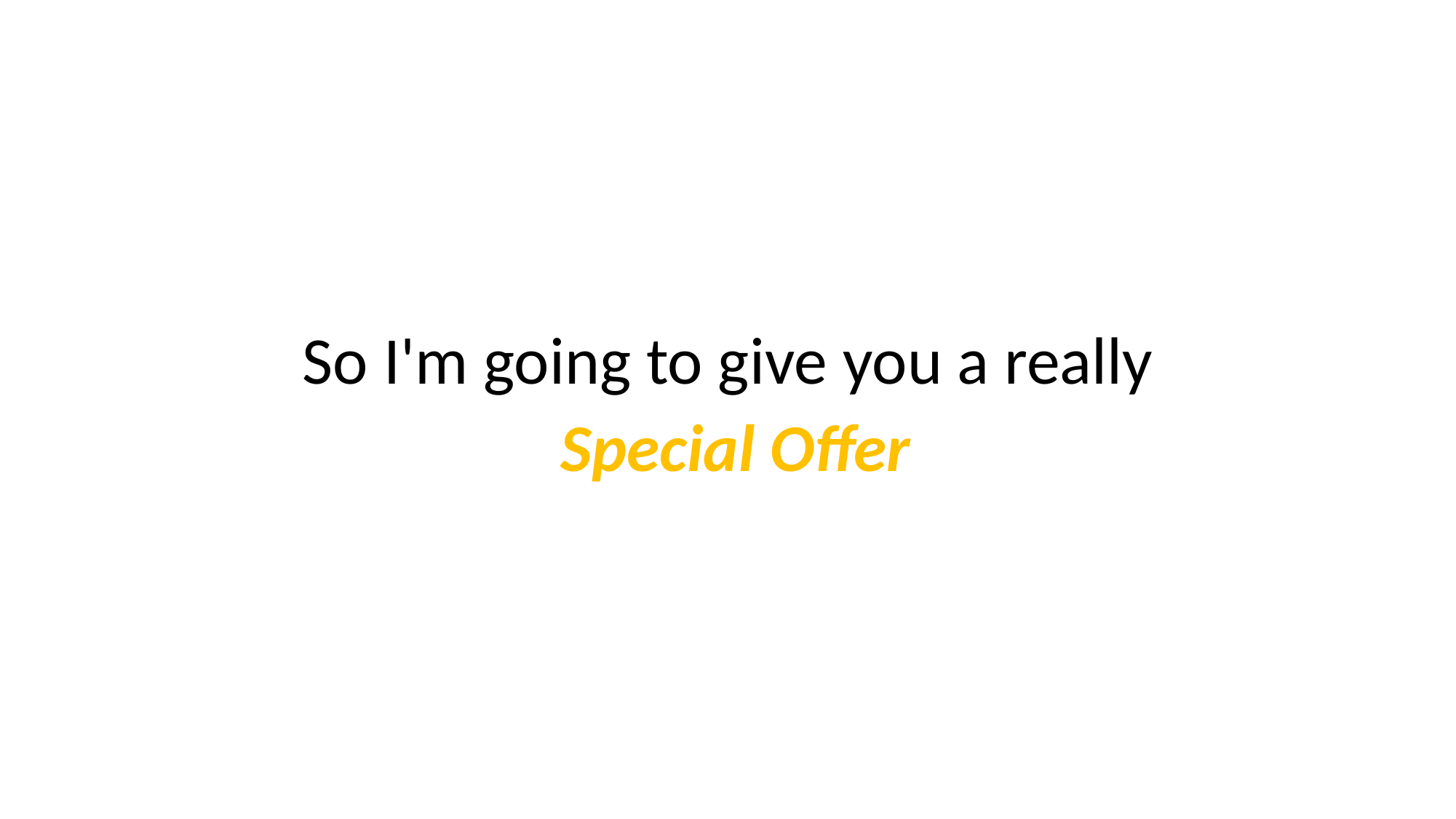

So I'm going to give you a really
Special Offer